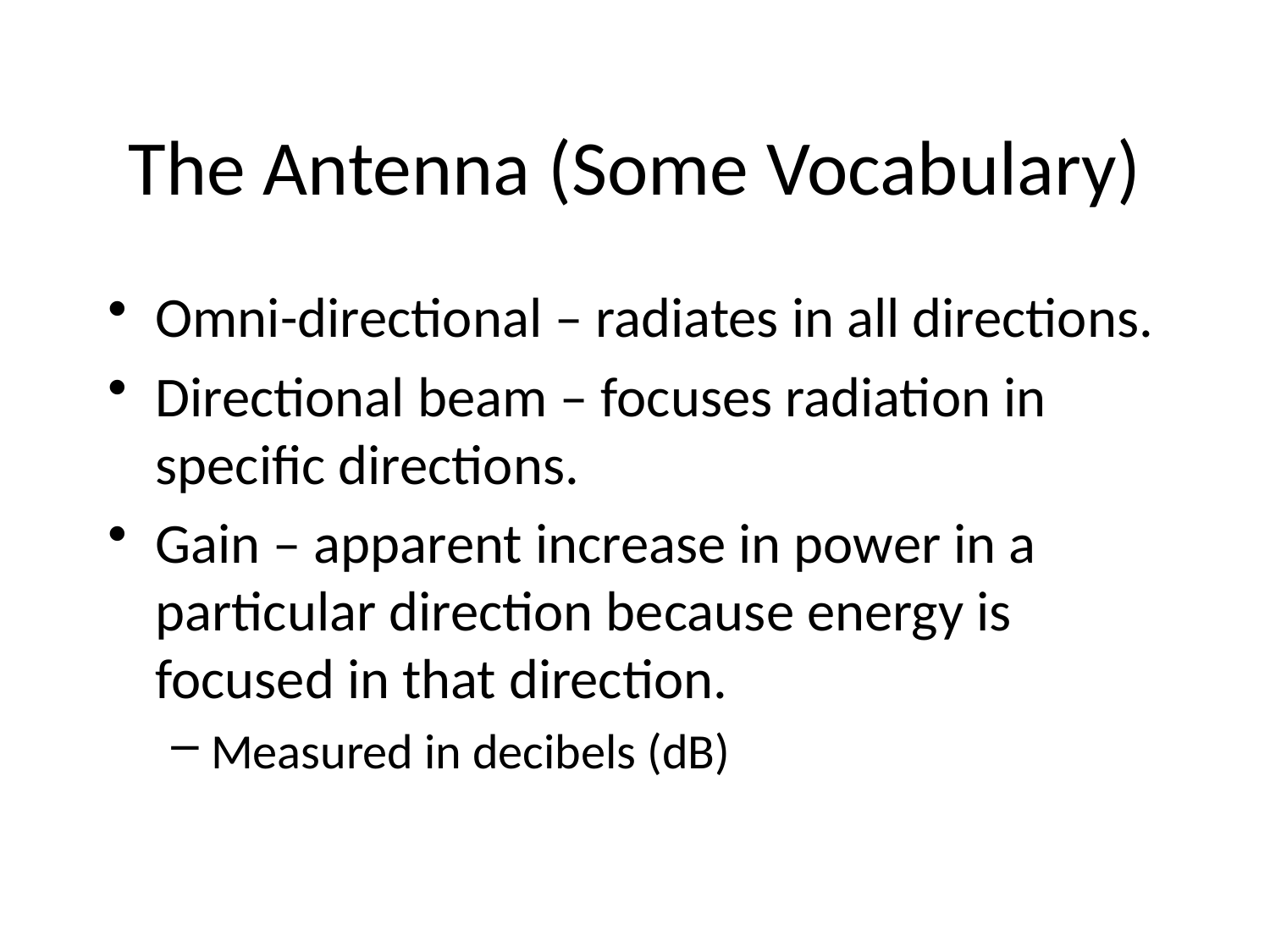

The Antenna (Some Vocabulary)
Omni-directional – radiates in all directions.
Directional beam – focuses radiation in specific directions.
Gain – apparent increase in power in a particular direction because energy is focused in that direction.
Measured in decibels (dB)